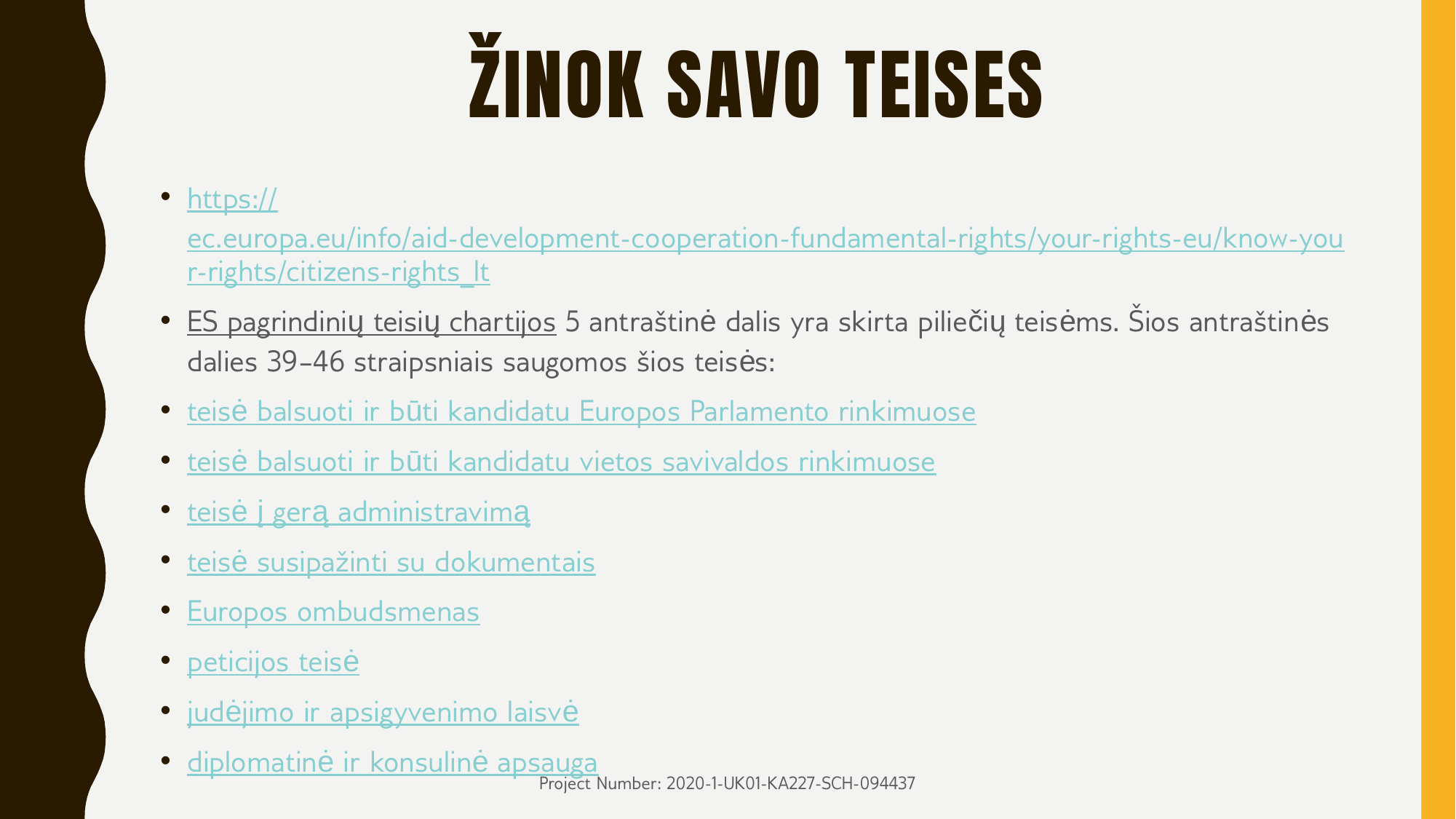

# ŽINOK SAVO TEISES
https://ec.europa.eu/info/aid-development-cooperation-fundamental-rights/your-rights-eu/know-your-rights/citizens-rights_lt
ES pagrindinių teisių chartijos 5 antraštinė dalis yra skirta piliečių teisėms. Šios antraštinės dalies 39–46 straipsniais saugomos šios teisės:
teisė balsuoti ir būti kandidatu Europos Parlamento rinkimuose
teisė balsuoti ir būti kandidatu vietos savivaldos rinkimuose
teisė į gerą administravimą
teisė susipažinti su dokumentais
Europos ombudsmenas
peticijos teisė
judėjimo ir apsigyvenimo laisvė
diplomatinė ir konsulinė apsauga

Project Number: 2020-1-UK01-KA227-SCH-094437